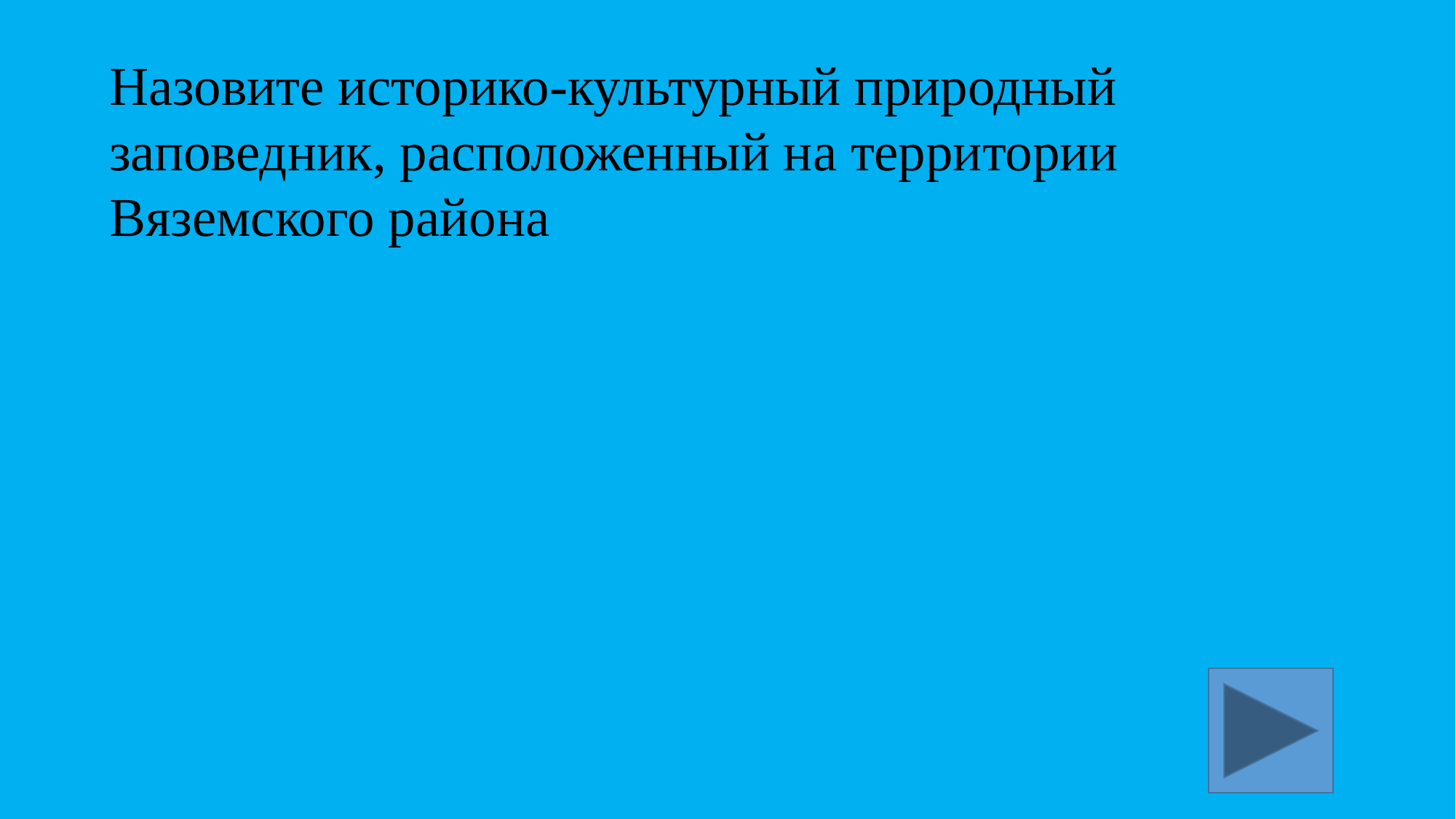

Назовите историко-культурный природный заповедник, расположенный на территории Вяземского района